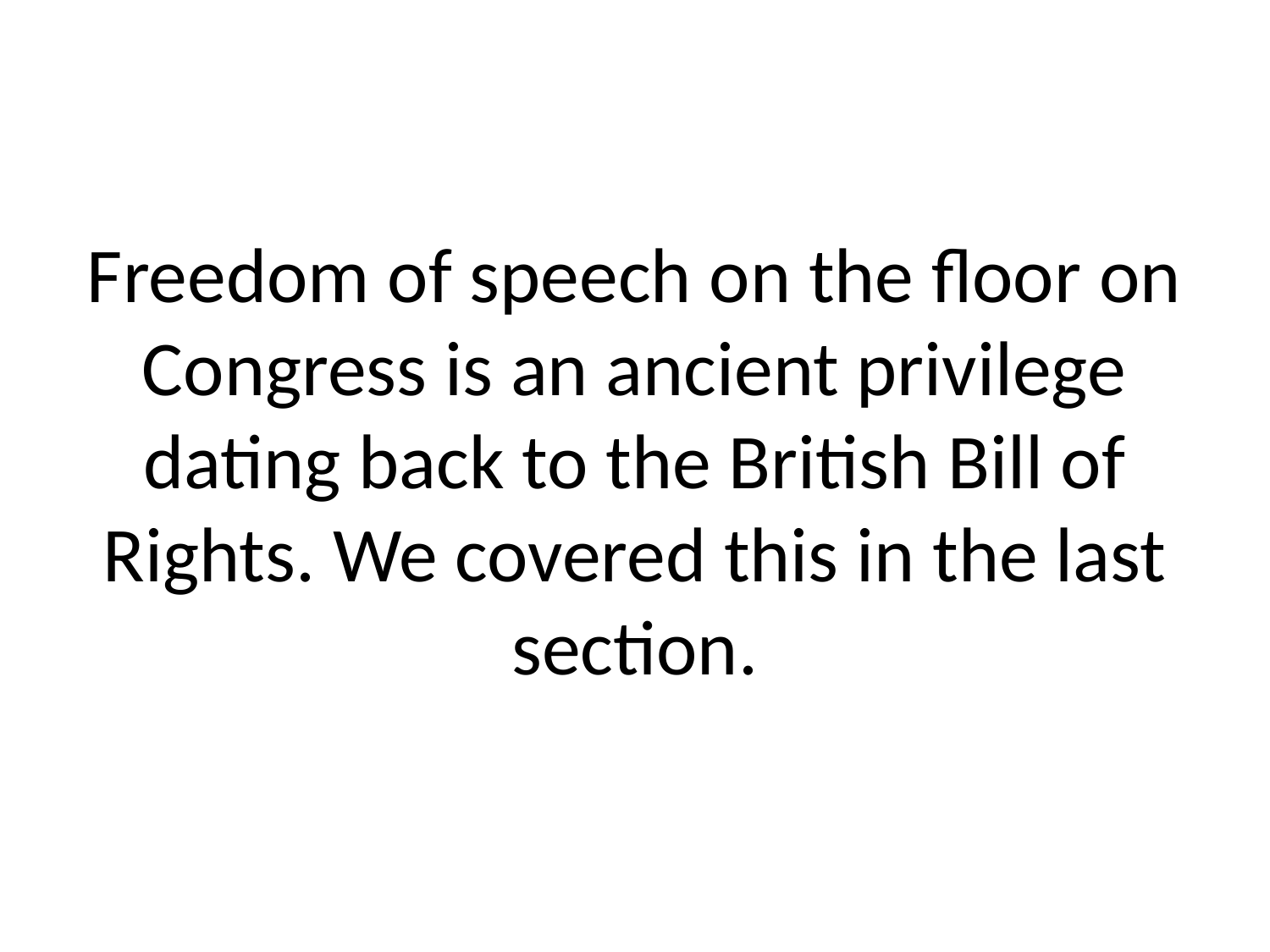

# Freedom of speech on the floor on Congress is an ancient privilege dating back to the British Bill of Rights. We covered this in the last section.